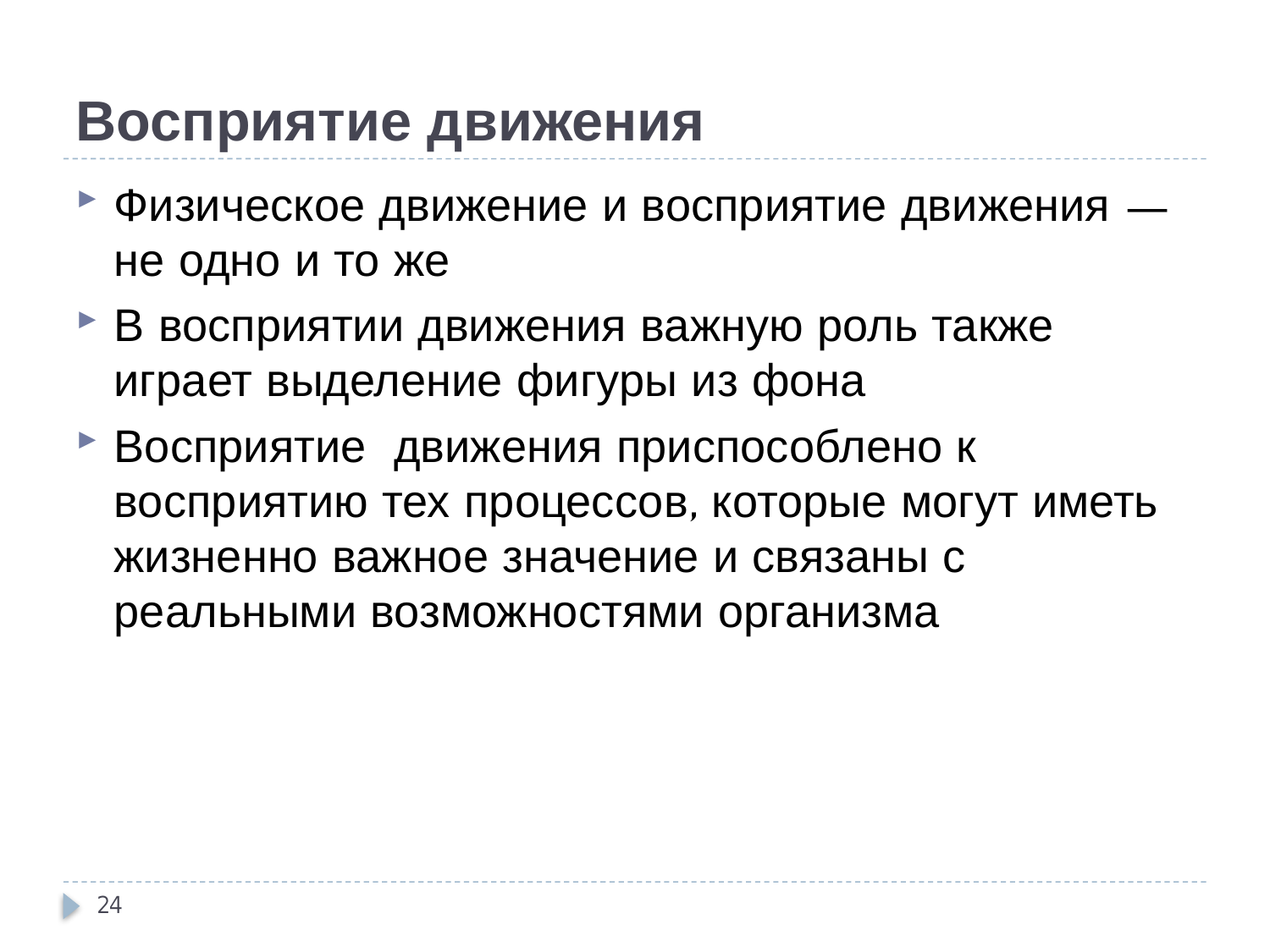

# Восприятие движения
Физическое движение и восприятие движения — не одно и то же
В восприятии движения важную роль также играет выделение фигуры из фона
Восприятие  движения приспособлено к восприятию тех процессов, которые могут иметь жизненно важное значение и связаны с реальными возможностями организма
24